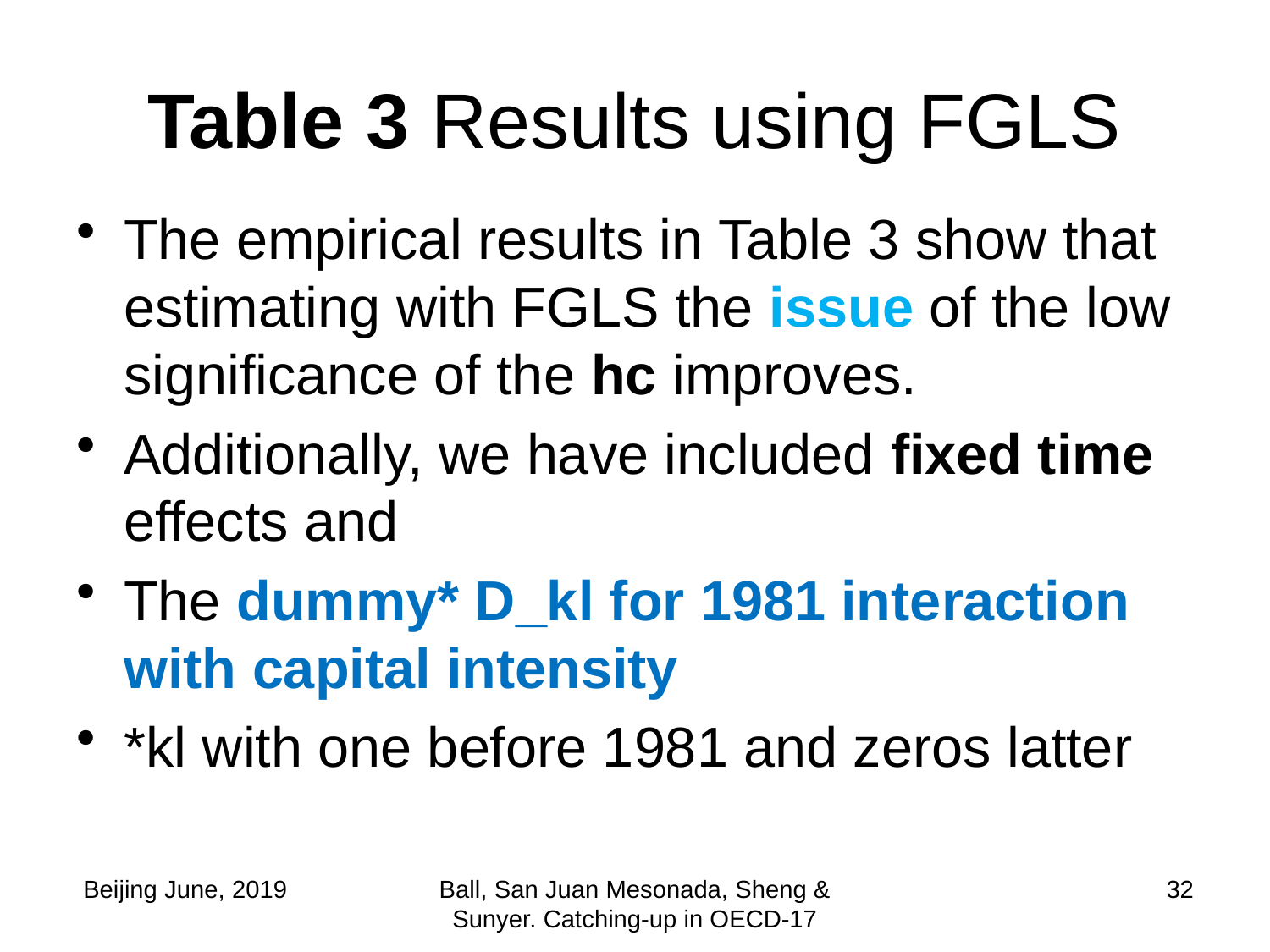

# Table 3 Results using FGLS
The empirical results in Table 3 show that estimating with FGLS the issue of the low significance of the hc improves.
Additionally, we have included fixed time effects and
The dummy* D_kl for 1981 interaction with capital intensity
*kl with one before 1981 and zeros latter
 Beijing June, 2019
Ball, San Juan Mesonada, Sheng & Sunyer. Catching-up in OECD-17
32